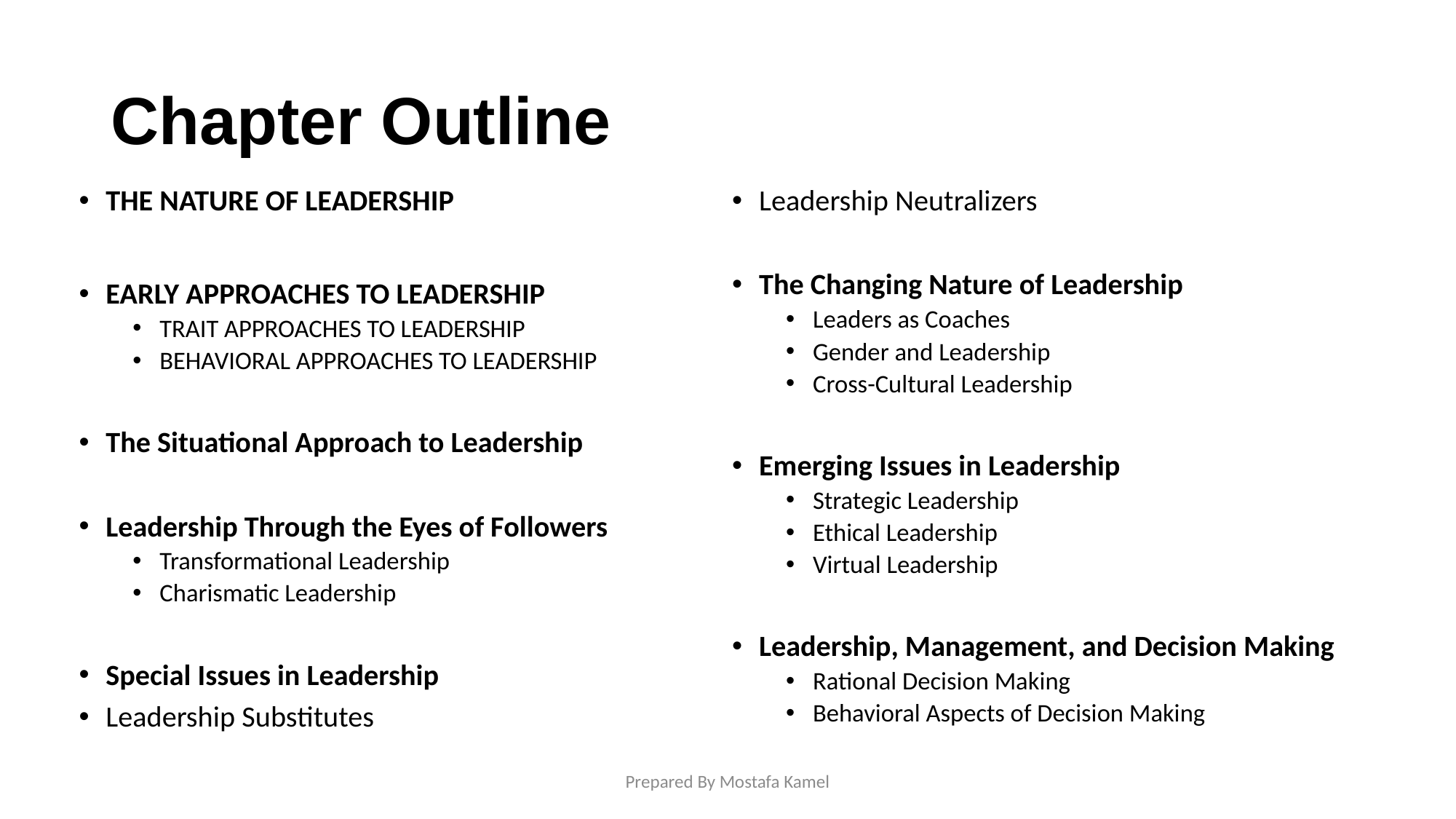

# Chapter Outline
The Nature Of Leadership

Early Approaches to Leadership
Trait Approaches to Leadership
Behavioral Approaches to Leadership

The Situational Approach to Leadership

Leadership Through the Eyes of Followers
Transformational Leadership
Charismatic Leadership

Special Issues in Leadership
Leadership Substitutes
Leadership Neutralizers

The Changing Nature of Leadership
Leaders as Coaches
Gender and Leadership
Cross-Cultural Leadership

Emerging Issues in Leadership
Strategic Leadership
Ethical Leadership
Virtual Leadership

Leadership, Management, and Decision Making
Rational Decision Making
Behavioral Aspects of Decision Making

Prepared By Mostafa Kamel